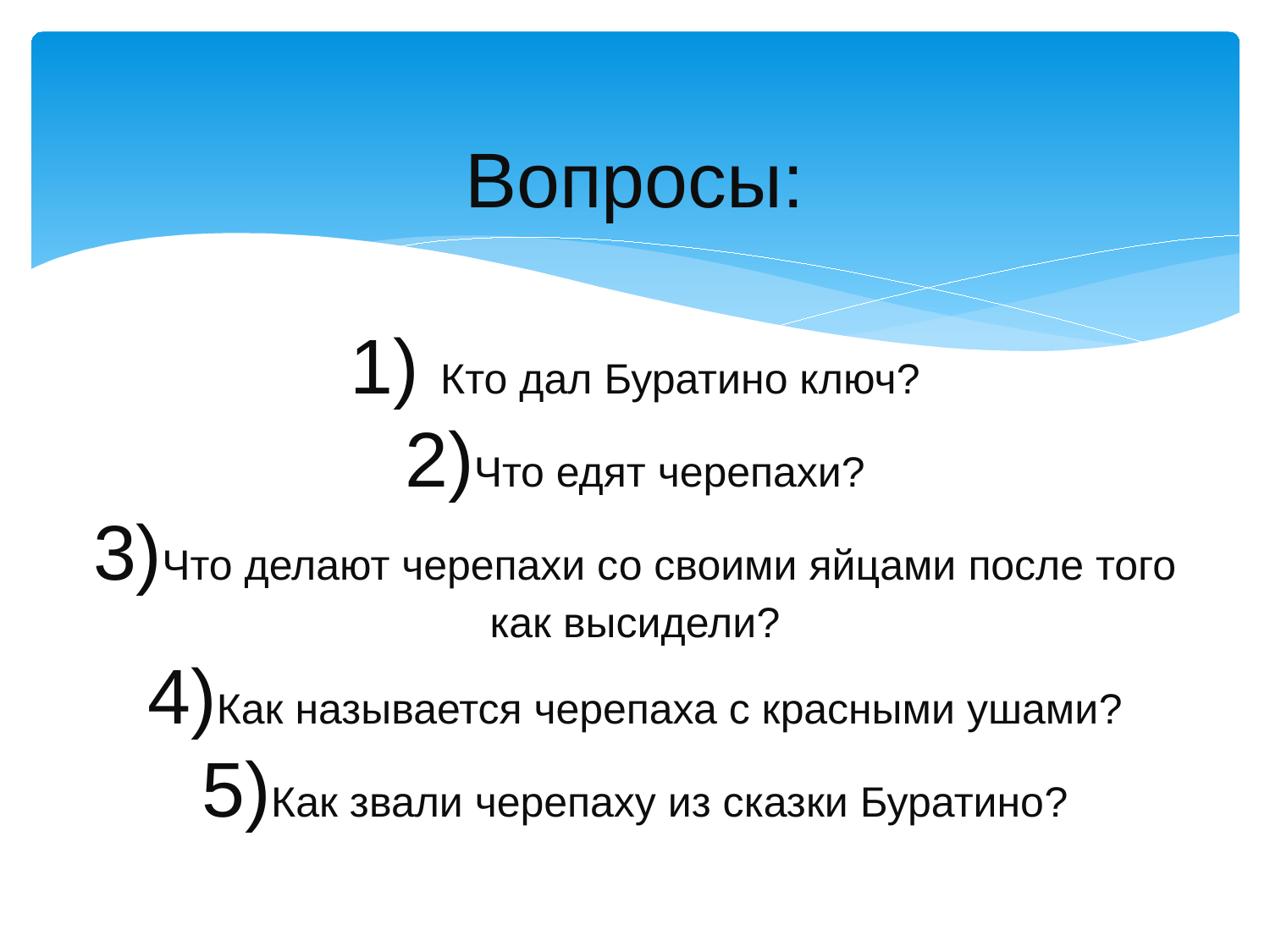

# Вопросы: 1) Кто дал Буратино ключ? 2)Что едят черепахи? 3)Что делают черепахи со своими яйцами после того как высидели? 4)Как называется черепаха с красными ушами? 5)Как звали черепаху из сказки Буратино?